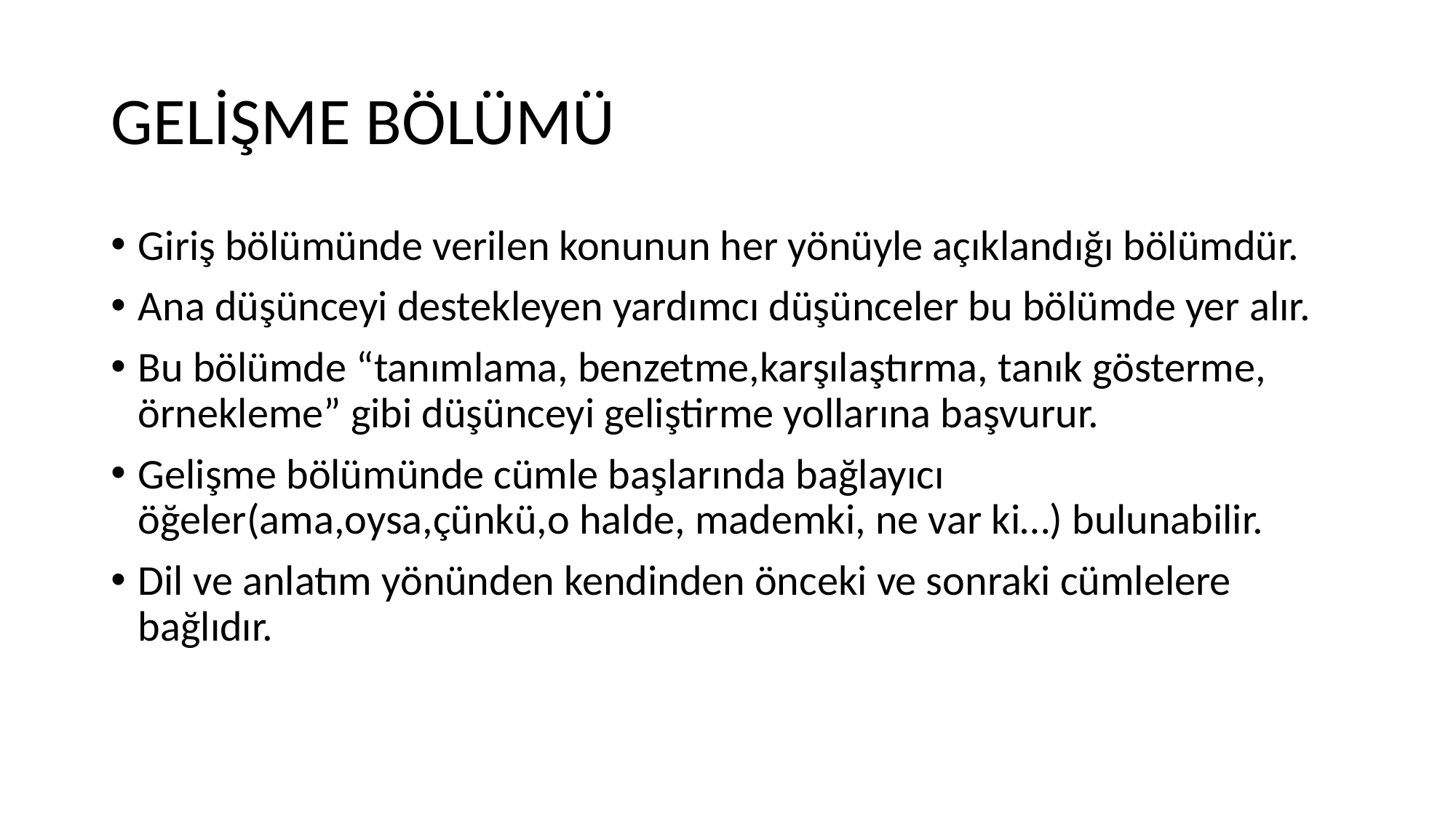

# GELİŞME BÖLÜMÜ
Giriş bölümünde verilen konunun her yönüyle açıklandığı bölümdür.
Ana düşünceyi destekleyen yardımcı düşünceler bu bölümde yer alır.
Bu bölümde “tanımlama, benzetme,karşılaştırma, tanık gösterme, örnekleme” gibi düşünceyi geliştirme yollarına başvurur.
Gelişme bölümünde cümle başlarında bağlayıcı  öğeler(ama,oysa,çünkü,o halde, mademki, ne var ki…) bulunabilir.
Dil ve anlatım yönünden kendinden önceki ve sonraki cümlelere bağlıdır.